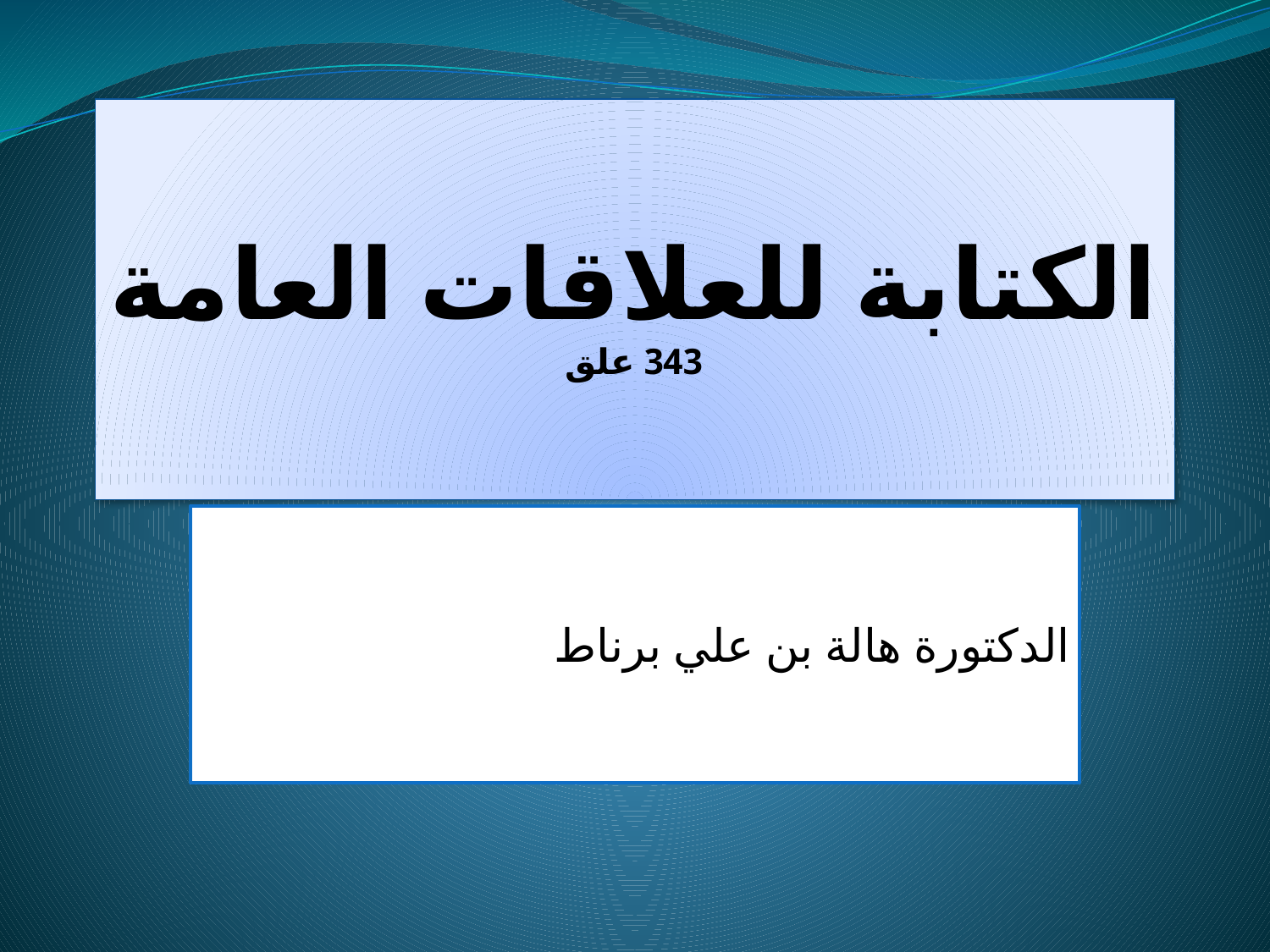

# الكتابة للعلاقات العامة 343 علق
الدكتورة هالة بن علي برناط